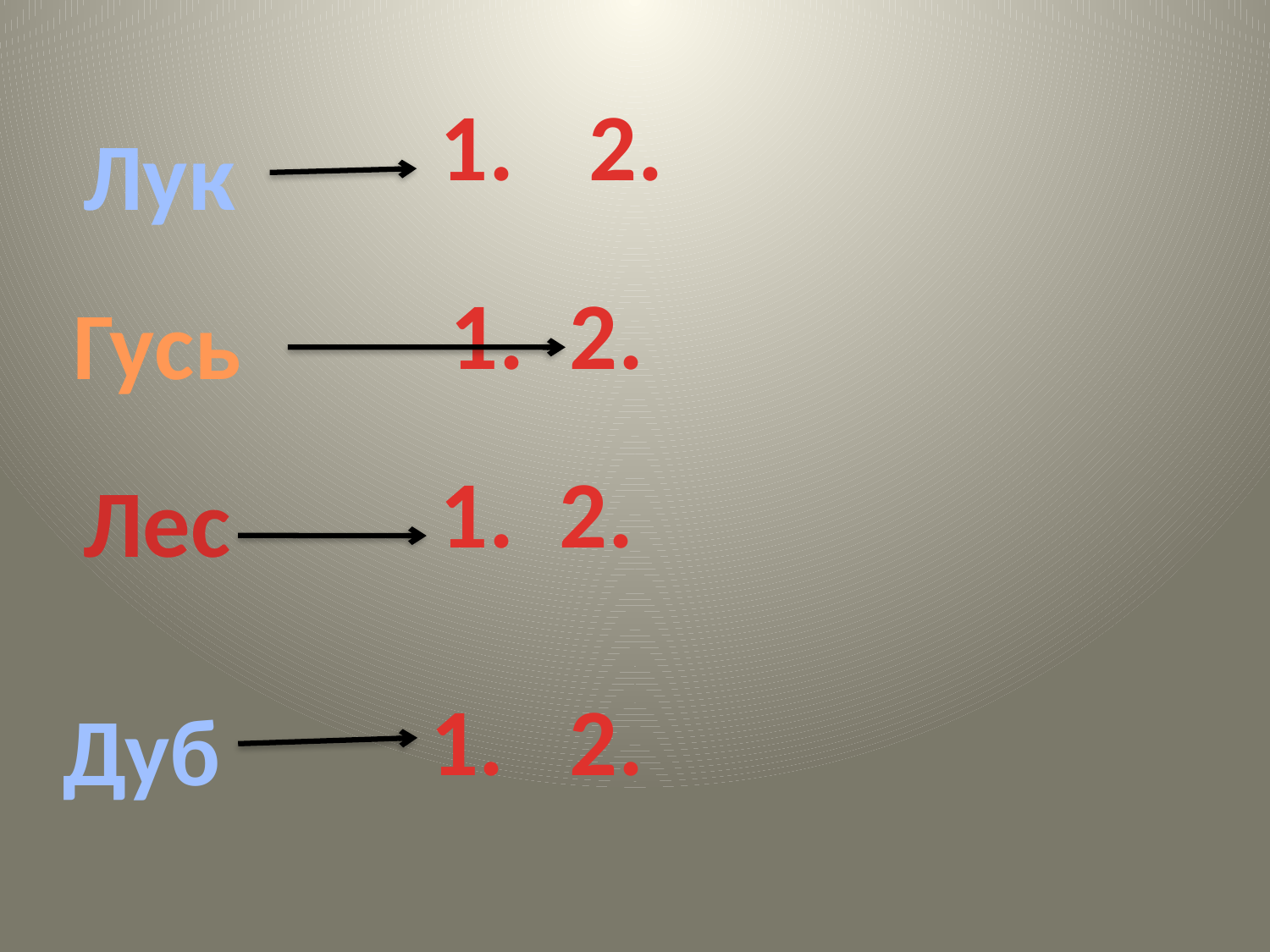

1.
2.
Лук
1.
2.
Гусь
1.
2.
Лес
1.
2.
Дуб